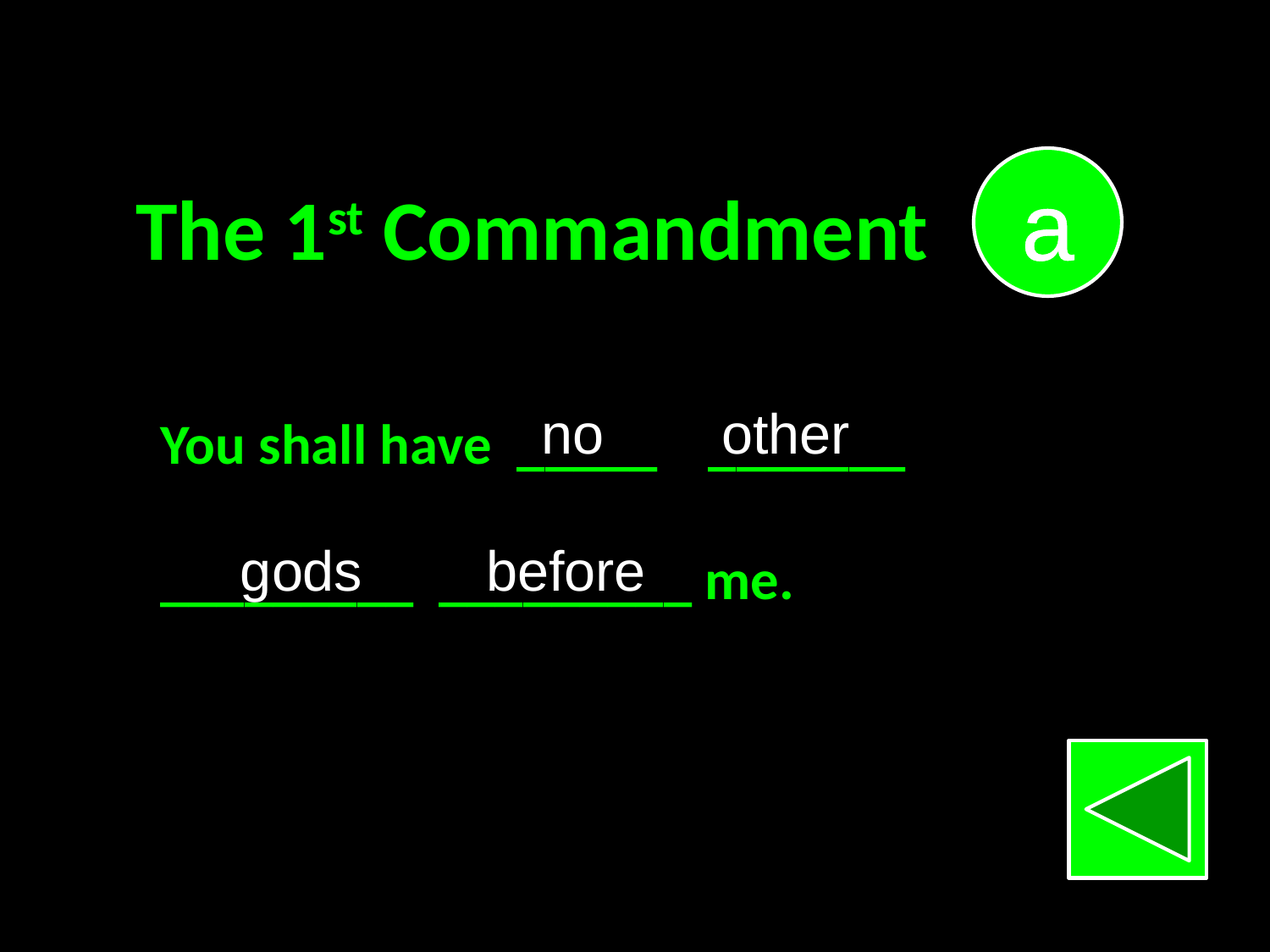

a
The 1st Commandment
no
other
You shall have  _____    _______

_________  _________ me.
gods
before